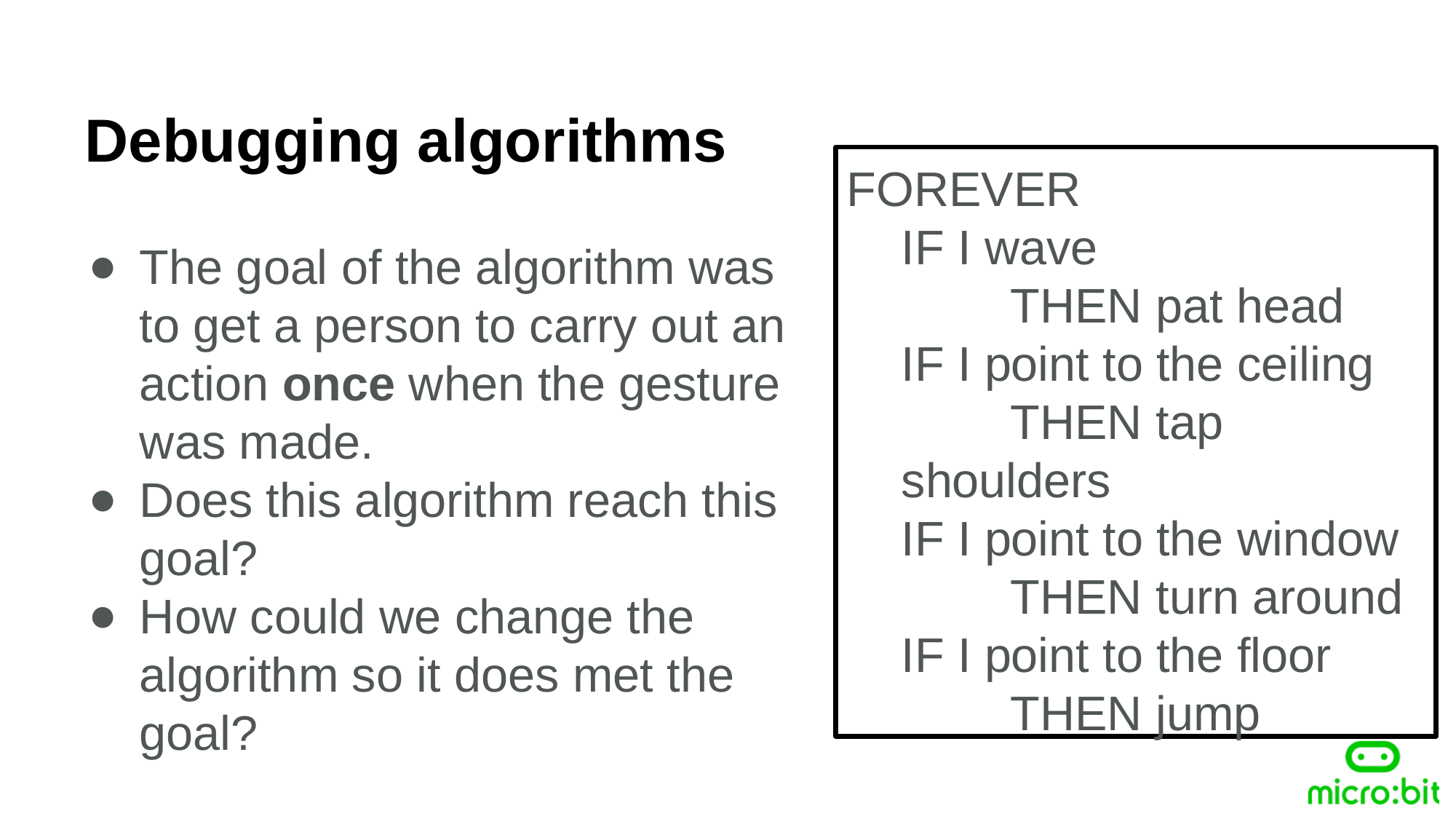

Debugging algorithms

The goal of the algorithm was to get a person to carry out an action once when the gesture was made.
Does this algorithm reach this goal?
How could we change the algorithm so it does met the goal?

FOREVER
IF I wave
	THEN pat head
IF I point to the ceiling
	THEN tap shoulders
IF I point to the window
	THEN turn around
IF I point to the floor
	THEN jump